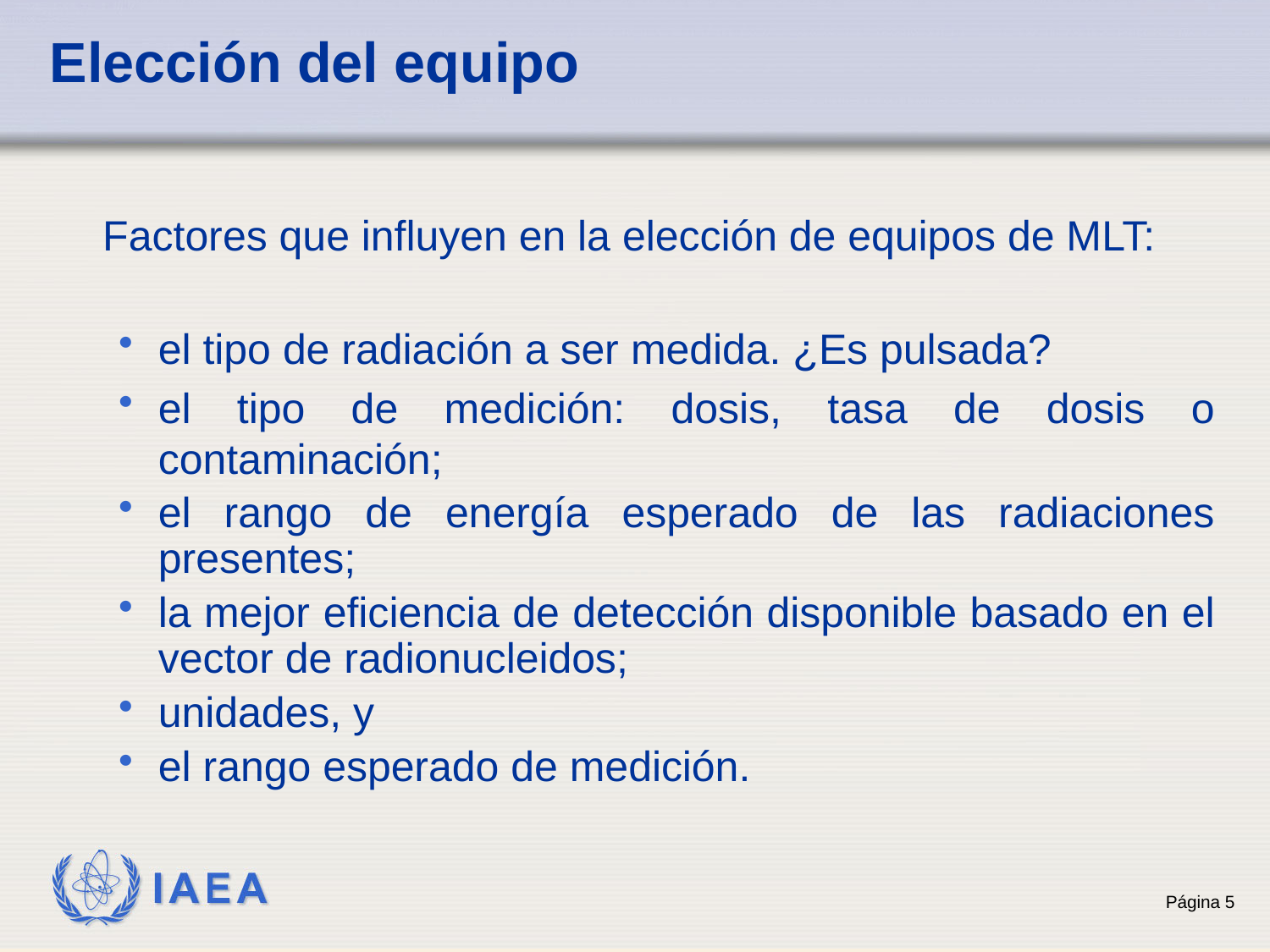

# Elección del equipo
	Factores que influyen en la elección de equipos de MLT:

el tipo de radiación a ser medida. ¿Es pulsada?
el tipo de medición: dosis, tasa de dosis o contaminación;
el rango de energía esperado de las radiaciones presentes;
la mejor eficiencia de detección disponible basado en el vector de radionucleidos;
unidades, y
el rango esperado de medición.
5